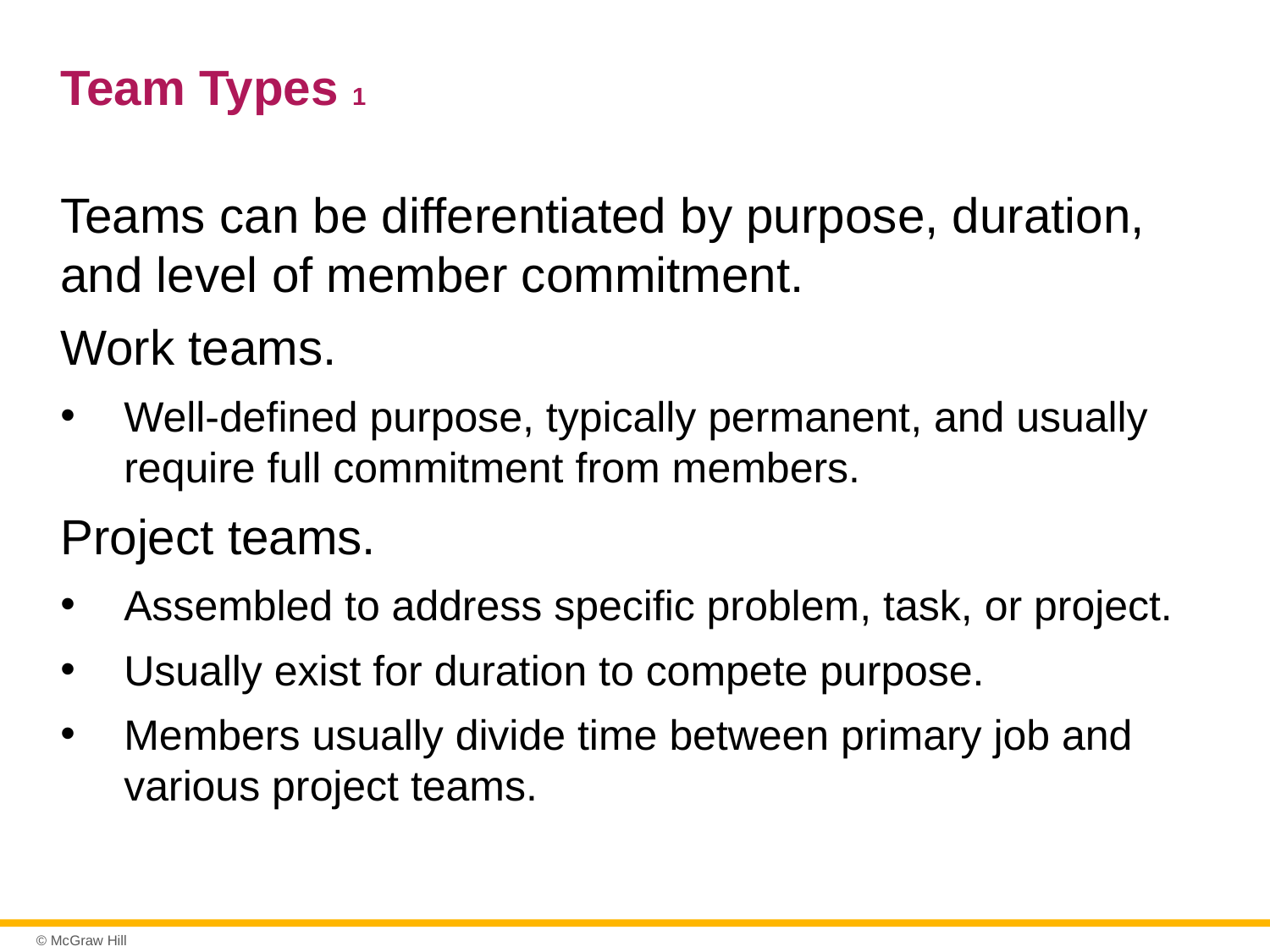

# Team Types 1
Teams can be differentiated by purpose, duration, and level of member commitment.
Work teams.
Well-defined purpose, typically permanent, and usually require full commitment from members.
Project teams.
Assembled to address specific problem, task, or project.
Usually exist for duration to compete purpose.
Members usually divide time between primary job and various project teams.